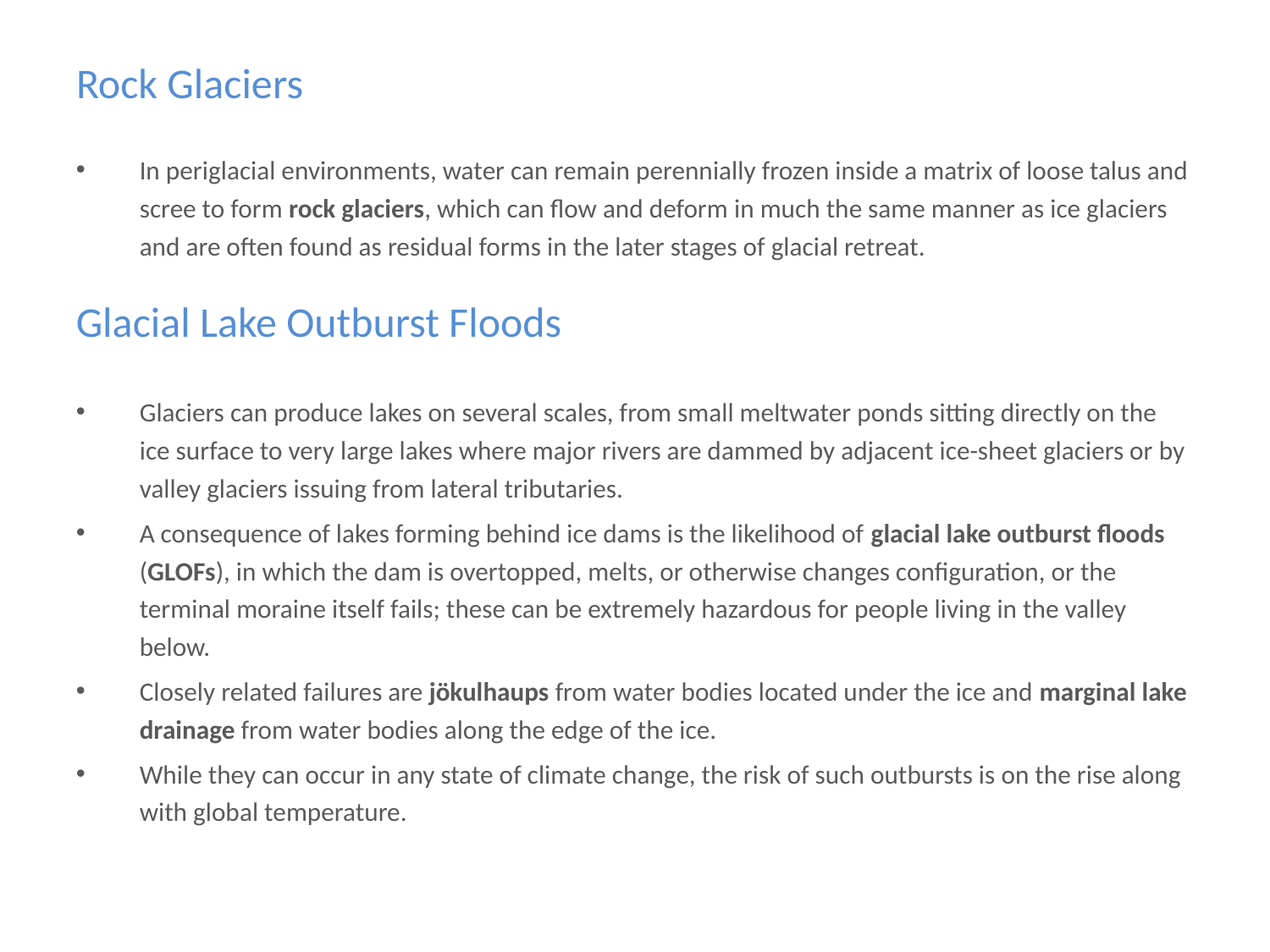

# Rock Glaciers

In periglacial environments, water can remain perennially frozen inside a matrix of loose talus and scree to form rock glaciers, which can flow and deform in much the same manner as ice glaciers and are often found as residual forms in the later stages of glacial retreat.

Glaciers can produce lakes on several scales, from small meltwater ponds sitting directly on the ice surface to very large lakes where major rivers are dammed by adjacent ice-sheet glaciers or by valley glaciers issuing from lateral tributaries.
A consequence of lakes forming behind ice dams is the likelihood of glacial lake outburst floods (GLOFs), in which the dam is overtopped, melts, or otherwise changes configuration, or the terminal moraine itself fails; these can be extremely hazardous for people living in the valley below.
Closely related failures are jökulhaups from water bodies located under the ice and marginal lake drainage from water bodies along the edge of the ice.
While they can occur in any state of climate change, the risk of such outbursts is on the rise along with global temperature.

Glacial Lake Outburst Floods